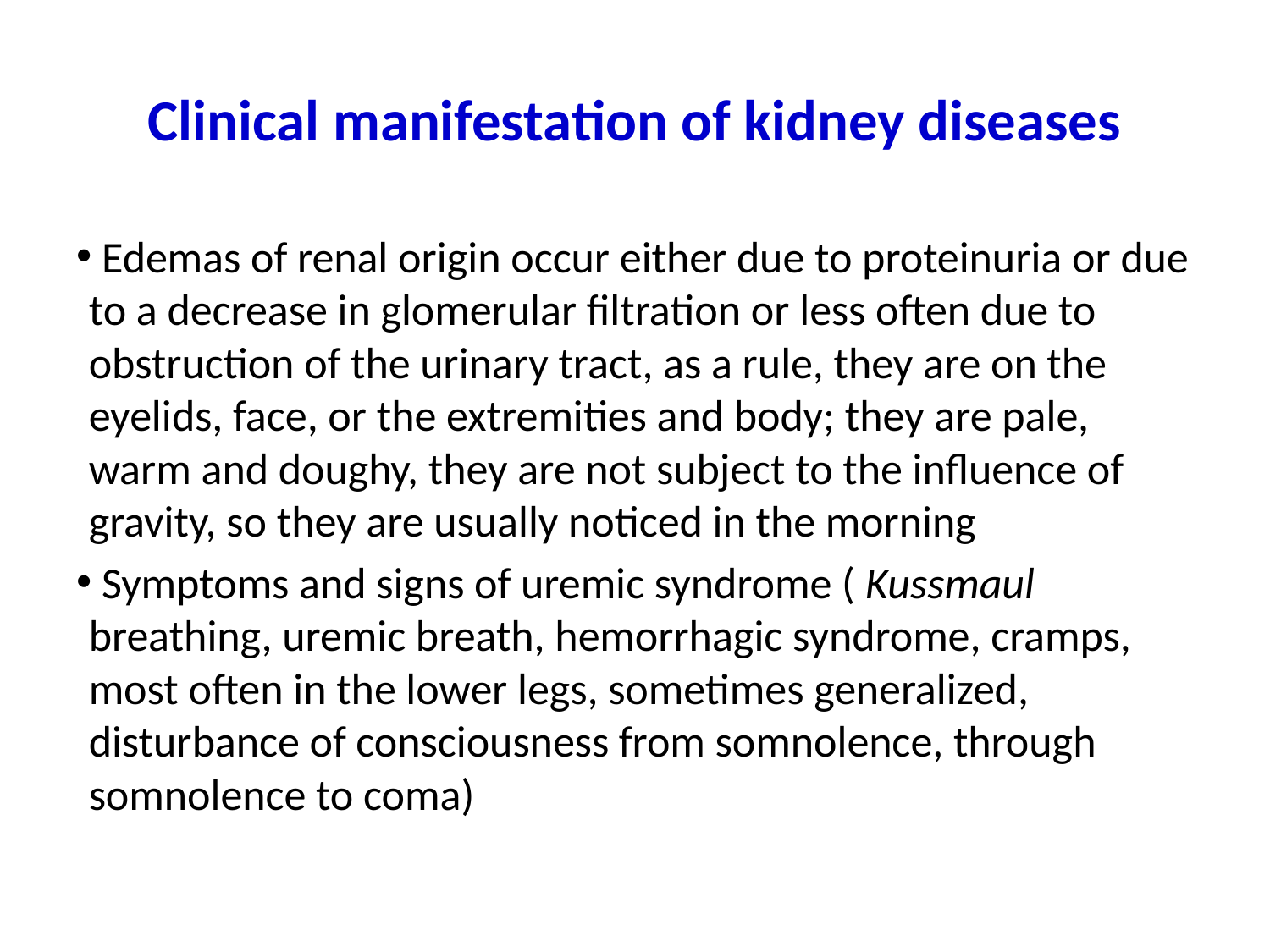

# Clinical manifestation of kidney diseases
 Edemas of renal origin occur either due to proteinuria or due to a decrease in glomerular filtration or less often due to obstruction of the urinary tract, as a rule, they are on the eyelids, face, or the extremities and body; they are pale, warm and doughy, they are not subject to the influence of gravity, so they are usually noticed in the morning
 Symptoms and signs of uremic syndrome ( Kussmaul breathing, uremic breath, hemorrhagic syndrome, cramps, most often in the lower legs, sometimes generalized, disturbance of consciousness from somnolence, through somnolence to coma)